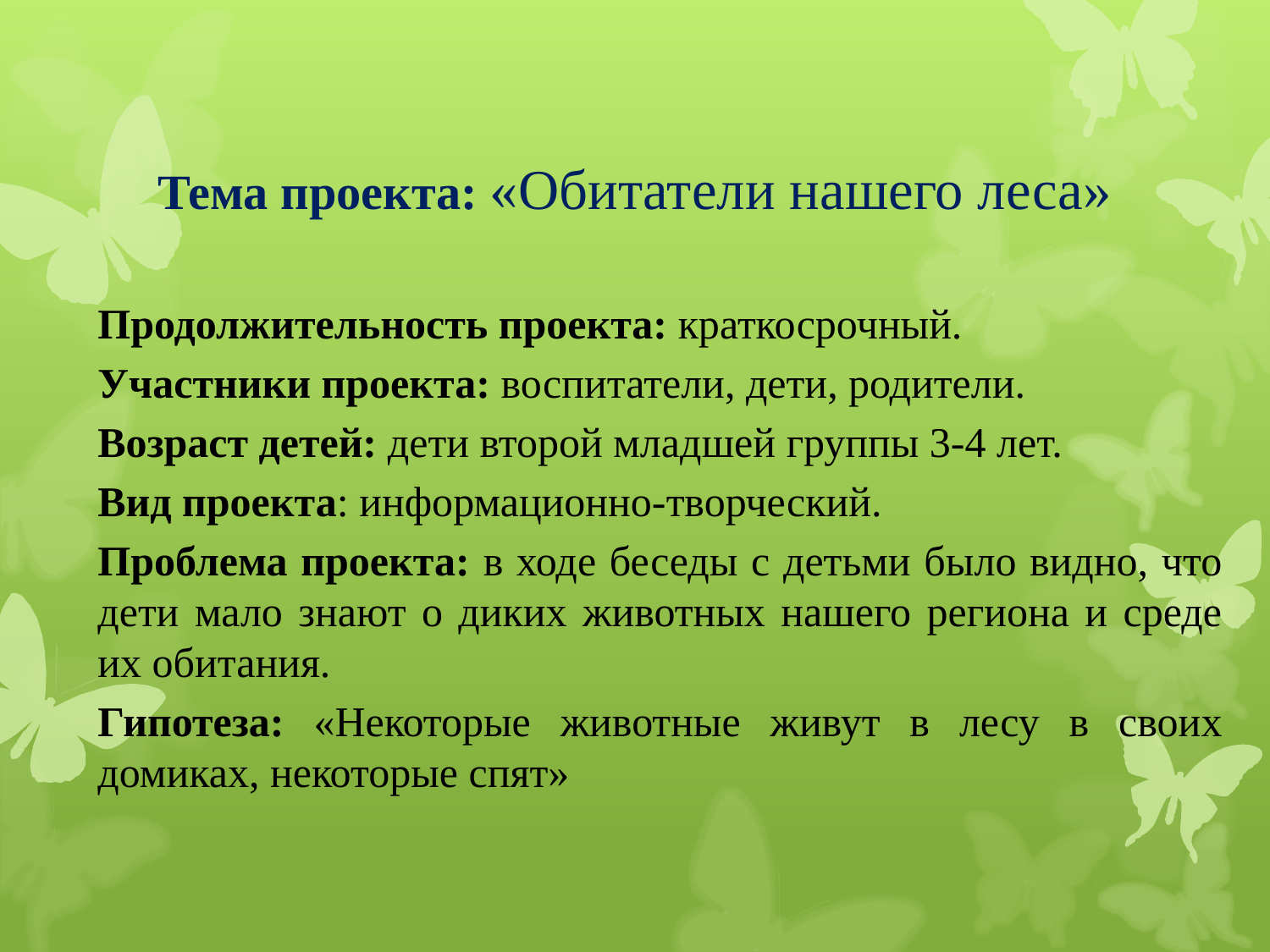

# Тема проекта: «Обитатели нашего леса»
Продолжительность проекта: краткосрочный.
Участники проекта: воспитатели, дети, родители.
Возраст детей: дети второй младшей группы 3-4 лет.
Вид проекта: информационно-творческий.
Проблема проекта: в ходе беседы с детьми было видно, что дети мало знают о диких животных нашего региона и среде их обитания.
Гипотеза: «Некоторые животные живут в лесу в своих домиках, некоторые спят»